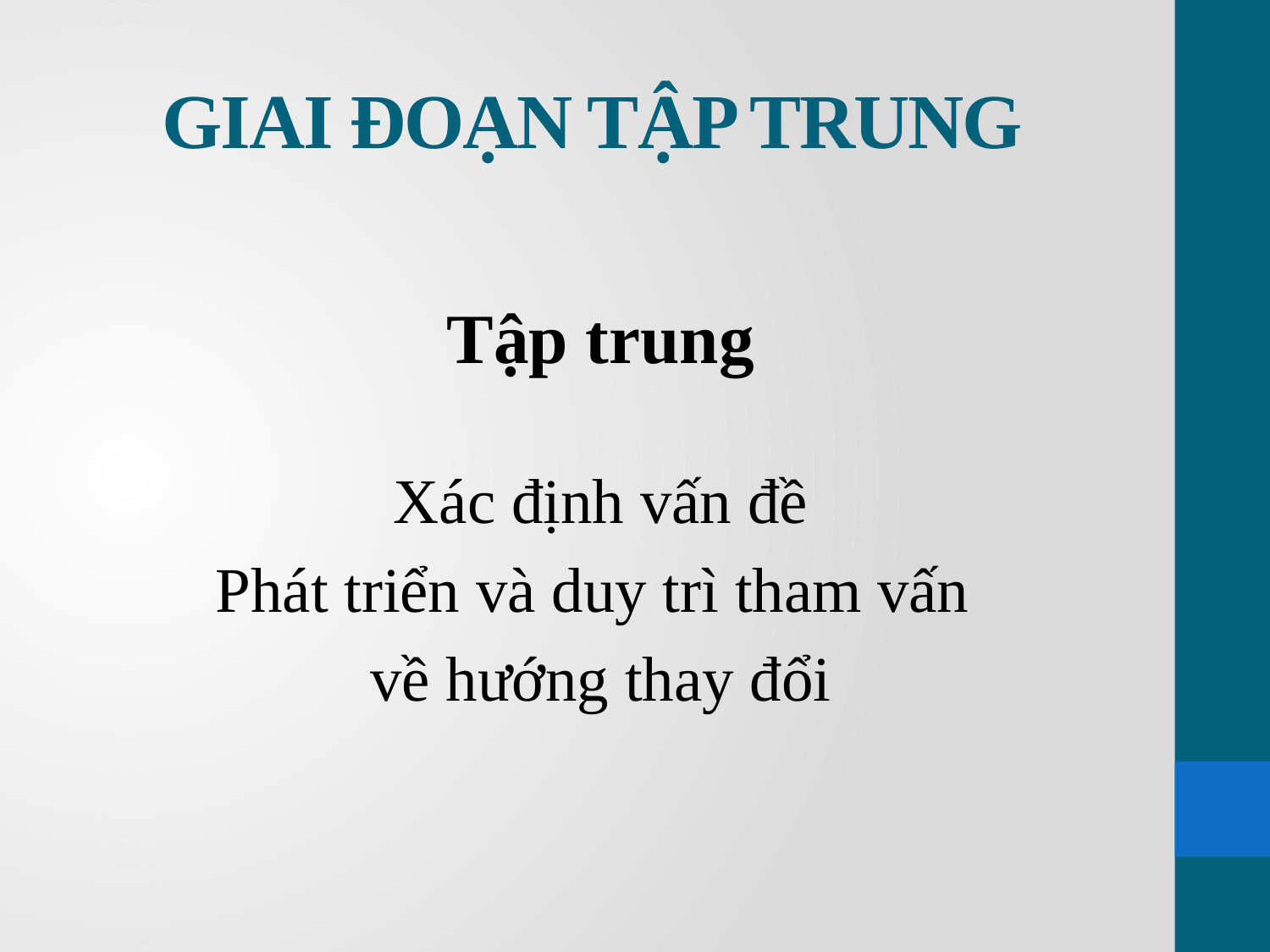

# GIAI ĐOẠN TẬP TRUNG

Tập trung

Xác định vấn đề
Phát triển và duy trì tham vấn
về hướng thay đổi